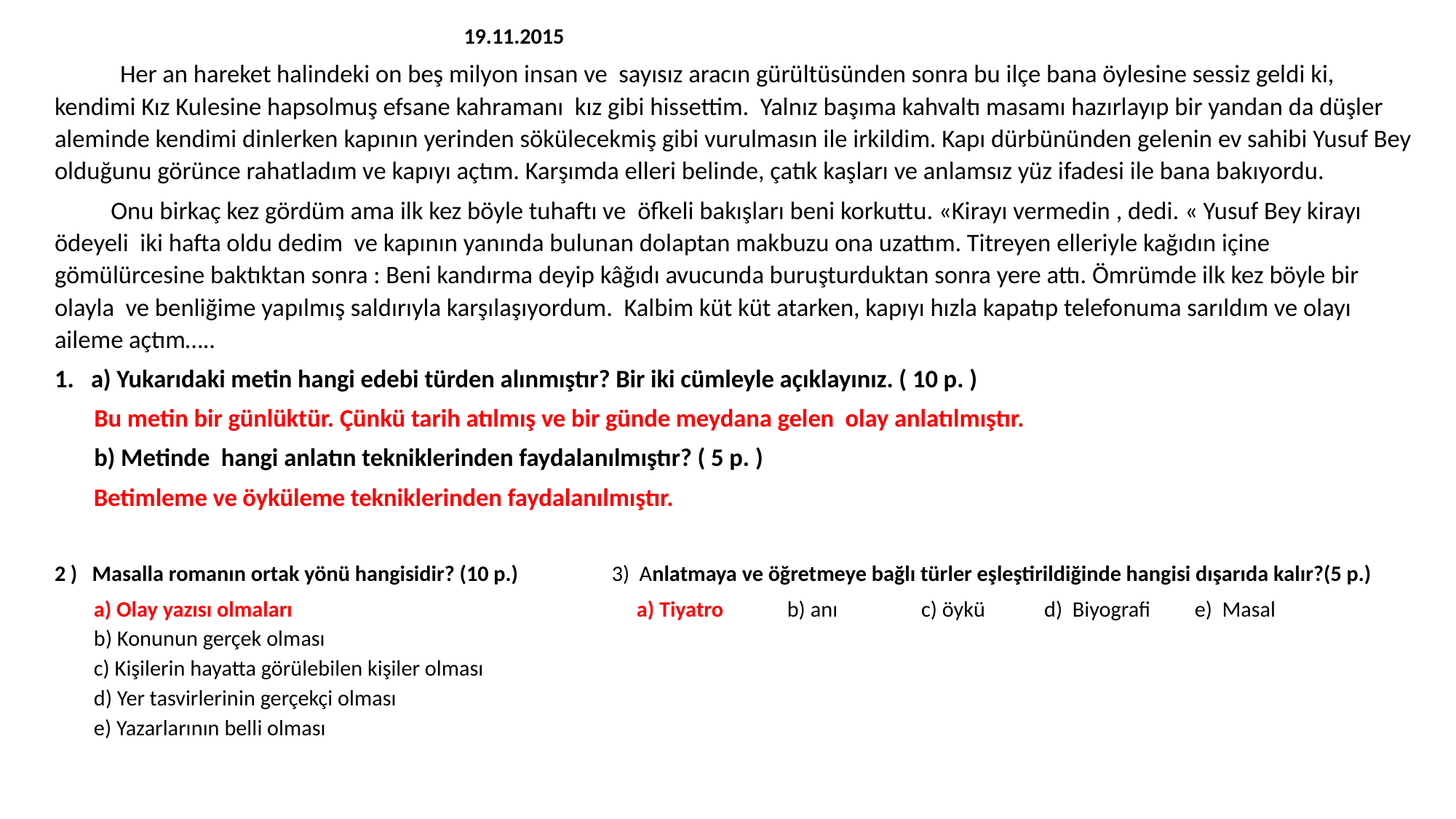

19.11.2015
               Her an hareket halindeki on beş milyon insan ve  sayısız aracın gürültüsünden sonra bu ilçe bana öylesine sessiz geldi ki, kendimi Kız Kulesine hapsolmuş efsane kahramanı  kız gibi hissettim.  Yalnız başıma kahvaltı masamı hazırlayıp bir yandan da düşler aleminde kendimi dinlerken kapının yerinden sökülecekmiş gibi vurulmasın ile irkildim. Kapı dürbününden gelenin ev sahibi Yusuf Bey olduğunu görünce rahatladım ve kapıyı açtım. Karşımda elleri belinde, çatık kaşları ve anlamsız yüz ifadesi ile bana bakıyordu.
          Onu birkaç kez gördüm ama ilk kez böyle tuhaftı ve  öfkeli bakışları beni korkuttu. «Kirayı vermedin , dedi. « Yusuf Bey kirayı ödeyeli  iki hafta oldu dedim  ve kapının yanında bulunan dolaptan makbuzu ona uzattım. Titreyen elleriyle kağıdın içine gömülürcesine baktıktan sonra : Beni kandırma deyip kâğıdı avucunda buruşturduktan sonra yere attı. Ömrümde ilk kez böyle bir olayla  ve benliğime yapılmış saldırıyla karşılaşıyordum.  Kalbim küt küt atarken, kapıyı hızla kapatıp telefonuma sarıldım ve olayı  aileme açtım…..
1.   a) Yukarıdaki metin hangi edebi türden alınmıştır? Bir iki cümleyle açıklayınız. ( 10 p. )
       Bu metin bir günlüktür. Çünkü tarih atılmış ve bir günde meydana gelen  olay anlatılmıştır.
       b) Metinde  hangi anlatın tekniklerinden faydalanılmıştır? ( 5 p. )
         Betimleme ve öyküleme tekniklerinden faydalanılmıştır.

2 )   Masalla romanın ortak yönü hangisidir? (10 p.)                   3)  Anlatmaya ve öğretmeye bağlı türler eşleştirildiğinde hangisi dışarıda kalır?(5 p.)
        a) Olay yazısı olmaları                                                                      a) Tiyatro             b) anı                 c) öykü            d)  Biyografi         e)  Masal
        b) Konunun gerçek olması
        c) Kişilerin hayatta görülebilen kişiler olması
        d) Yer tasvirlerinin gerçekçi olması
        e) Yazarlarının belli olması